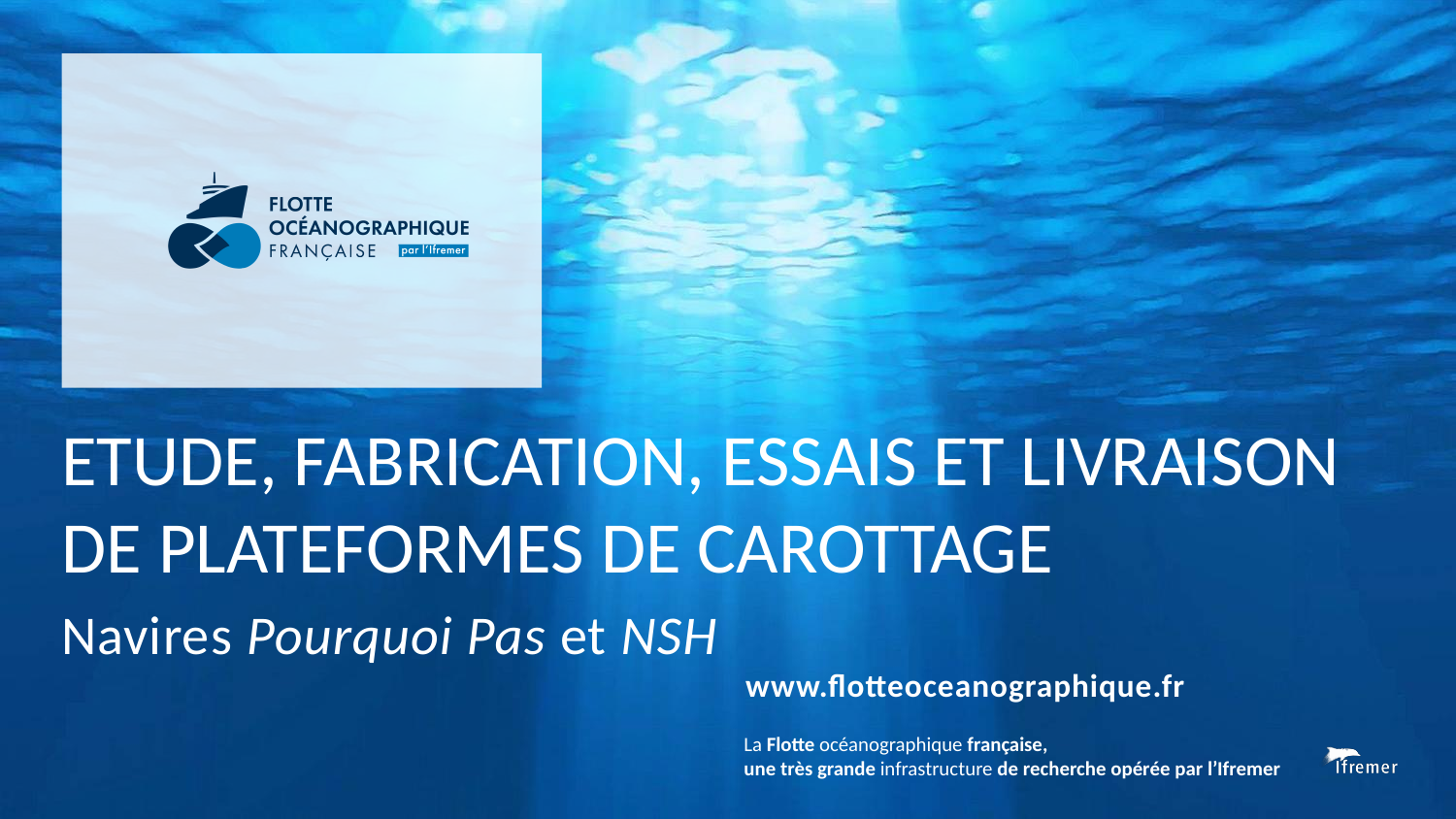

Etude, fabrication, essais et livraison de plateformes de carottage
Navires Pourquoi Pas et NSH